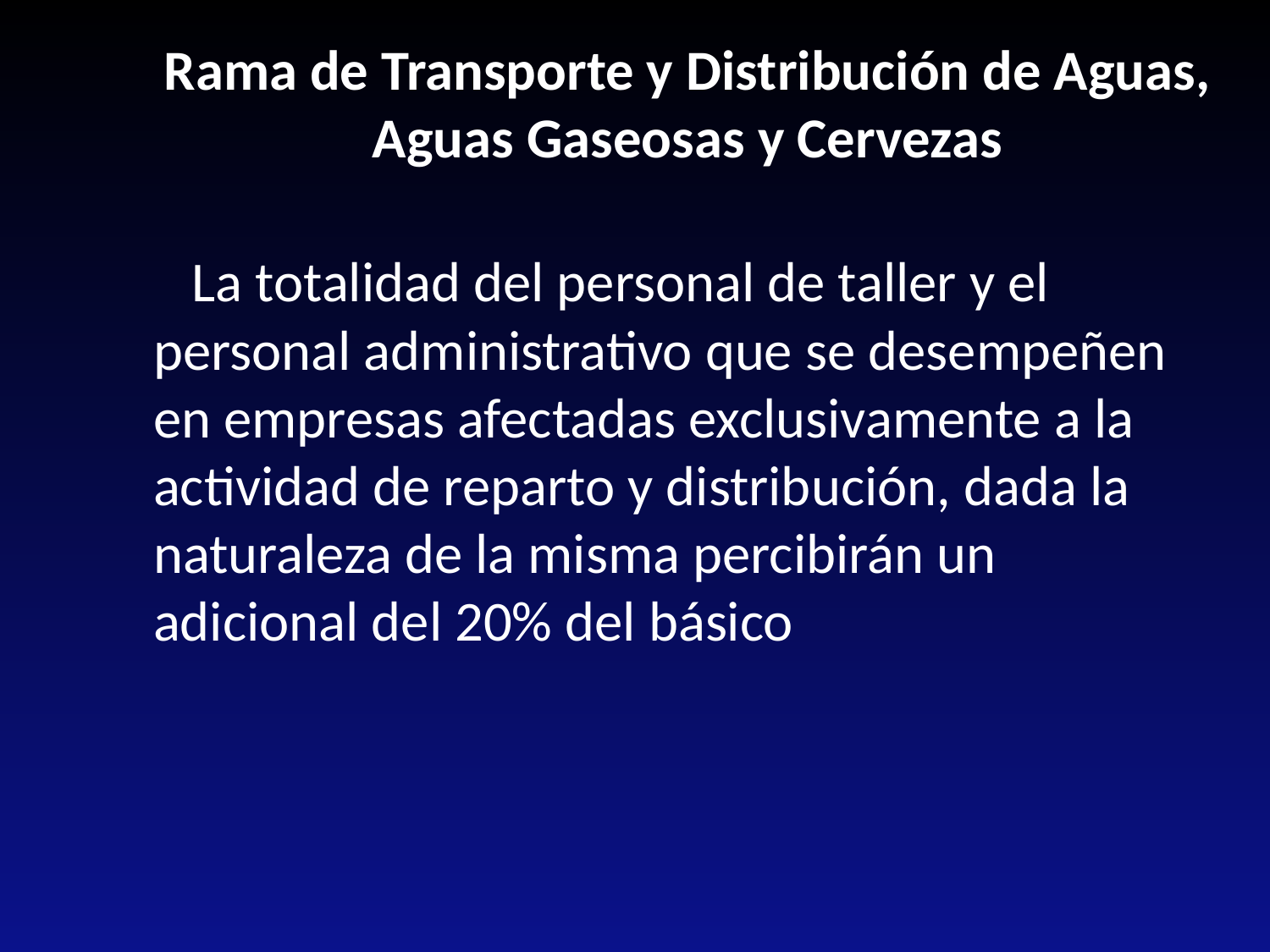

Rama de Transporte y Distribución de Aguas, Aguas Gaseosas y Cervezas
      La totalidad del personal de taller y el personal administrativo que se desempeñen en empresas afectadas exclusivamente a la actividad de reparto y distribución, dada la naturaleza de la misma percibirán un adicional del 20% del básico